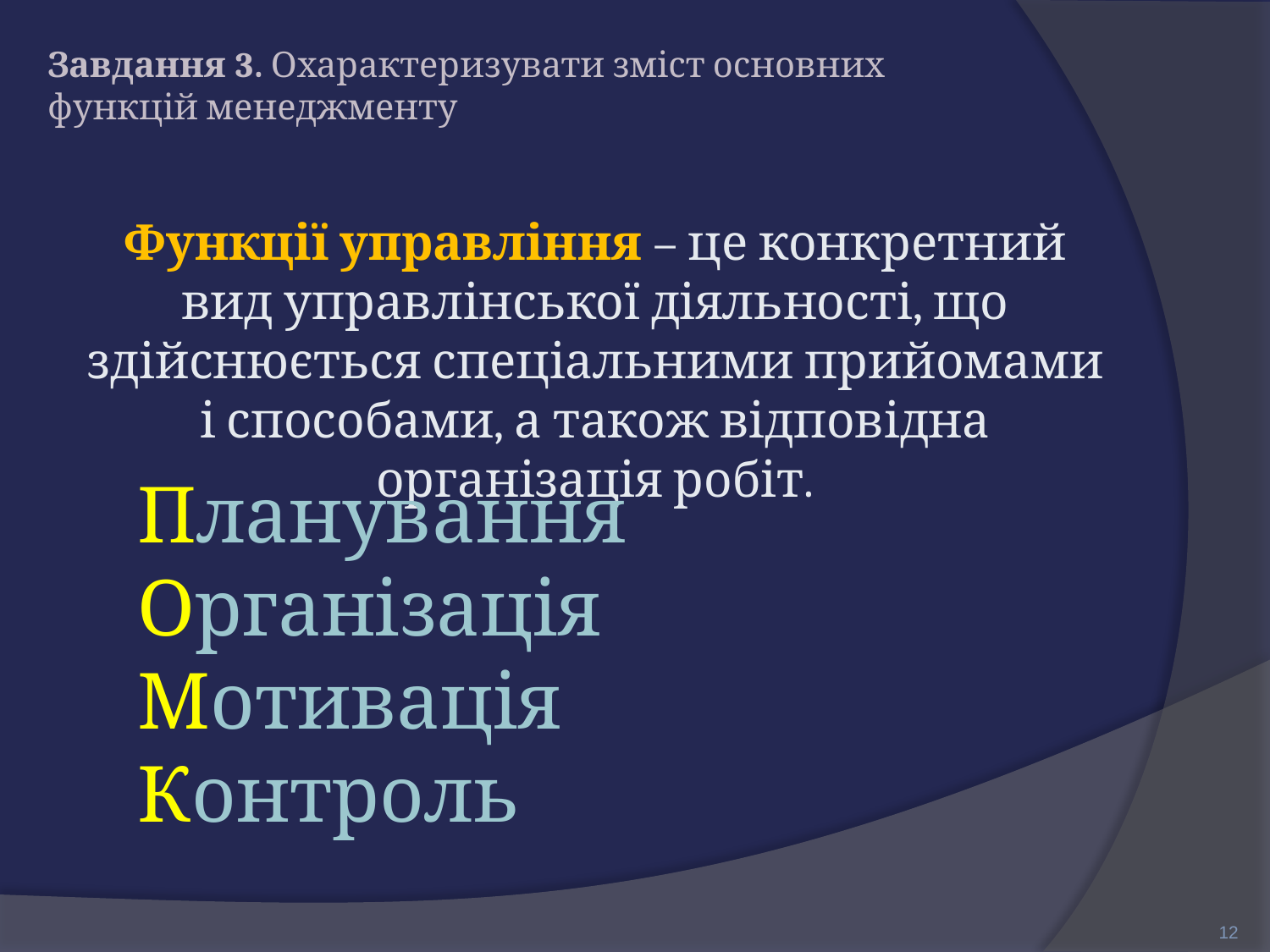

Завдання 3. Охарактеризувати зміст основних функцій менеджменту
Функції управління – це конкретний вид управлінської діяльності, що здійснюється спеціальними прийомами і способами, а також відповідна організація робіт.
Планування
Організація
Мотивація
Контроль
12